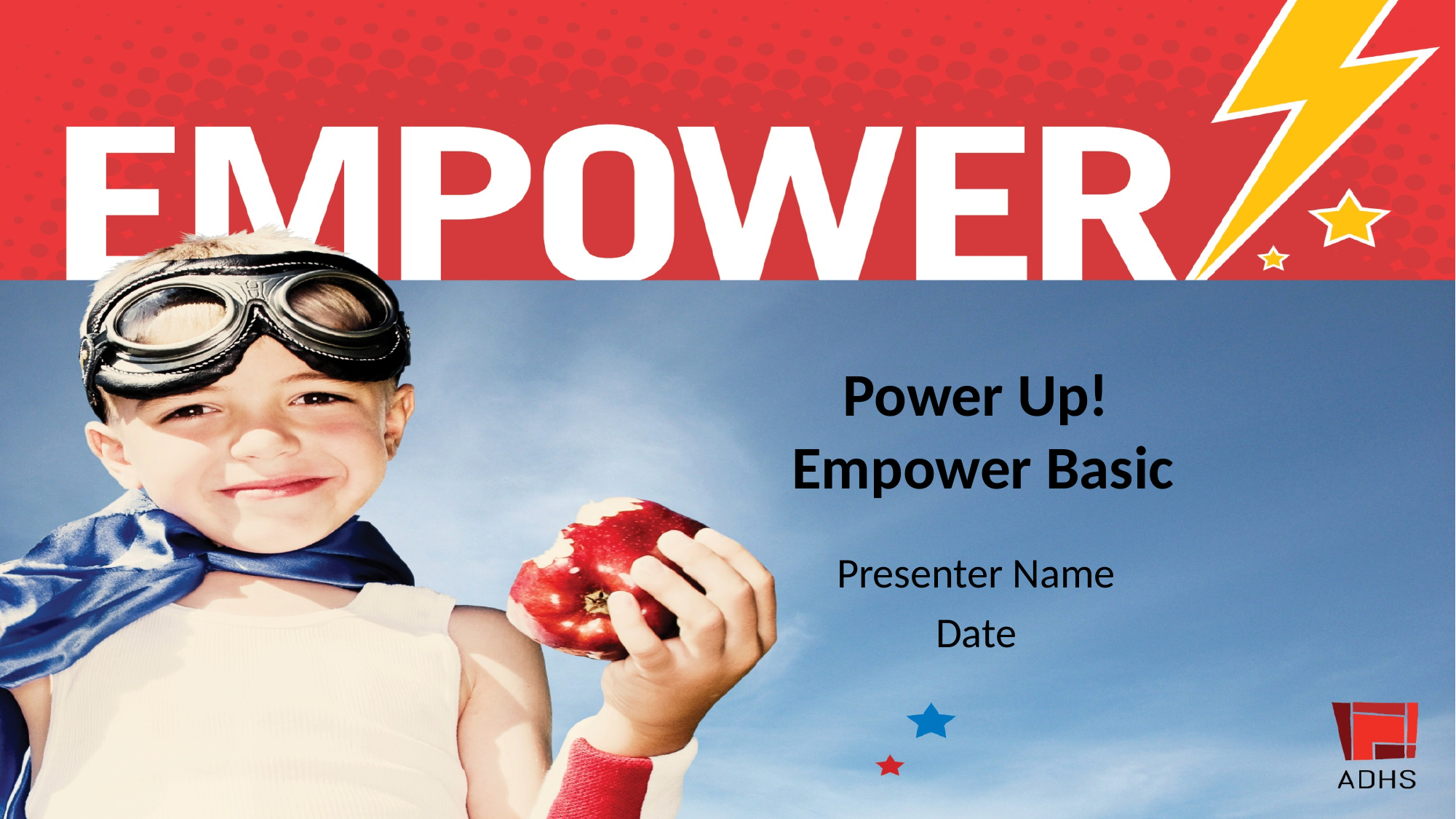

# Power Up! Empower Basic
Presenter Name
Date